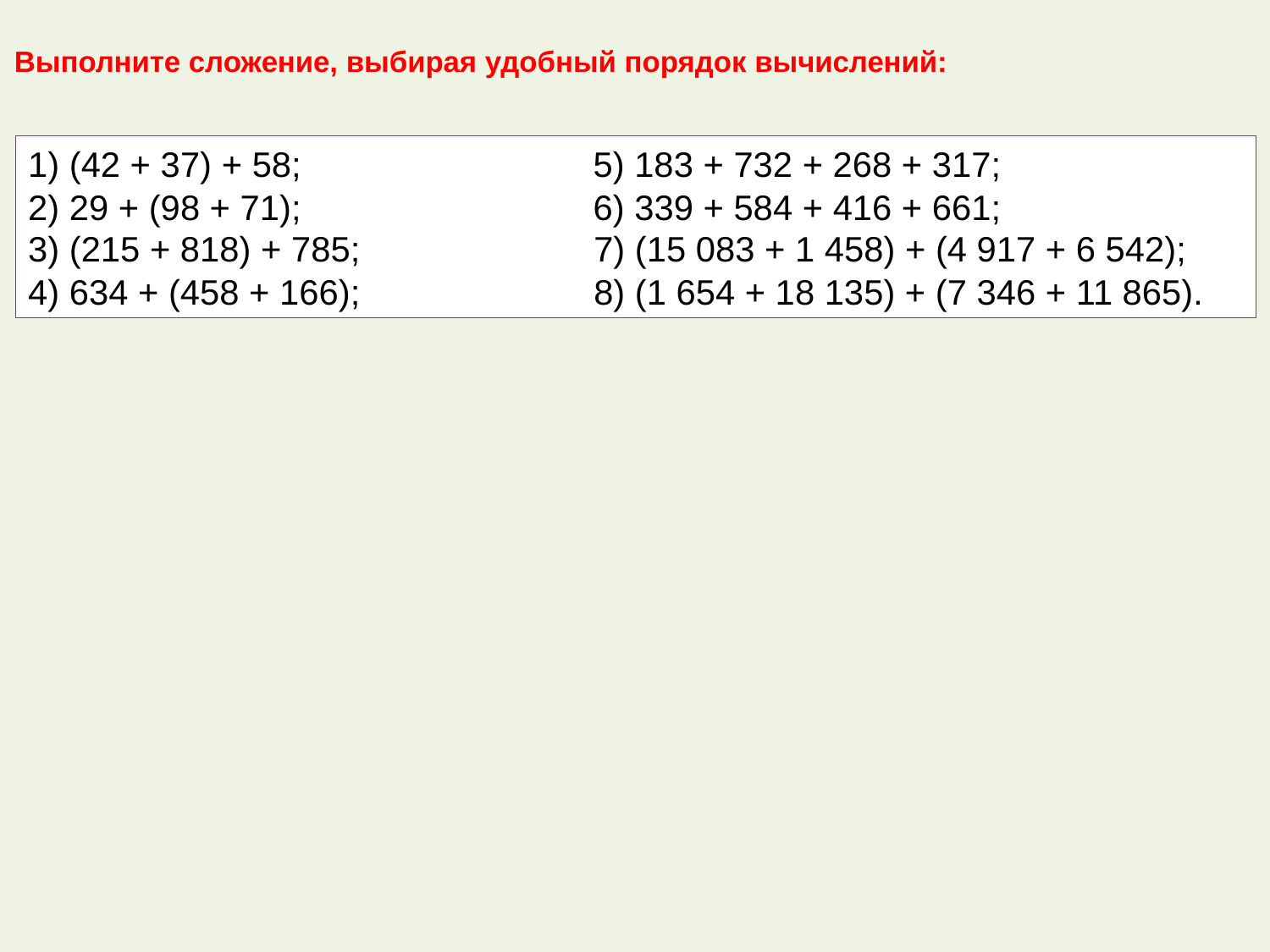

# Выполните сложение, выбирая удобный порядок вычислений:
1) (42 + 37) + 58;                              5) 183 + 732 + 268 + 317;
2) 29 + (98 + 71);                              6) 339 + 584 + 416 + 661;
3) (215 + 818) + 785;                        7) (15 083 + 1 458) + (4 917 + 6 542);
4) 634 + (458 + 166);                        8) (1 654 + 18 135) + (7 346 + 11 865).